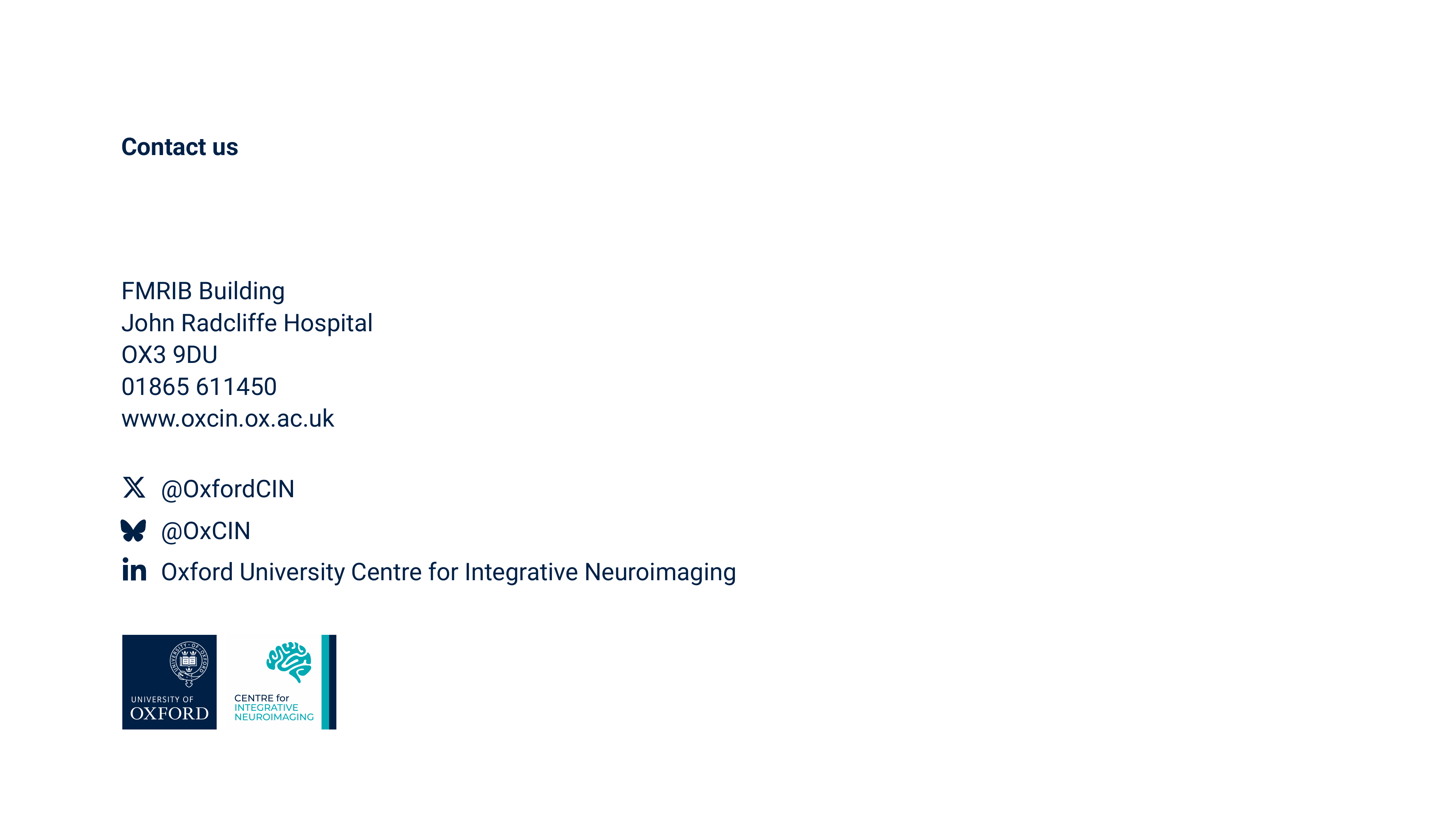

Contact us

FMRIB Building
John Radcliffe Hospital
OX3 9DU
01865 611450
www.oxcin.ox.ac.uk
@OxfordCIN
@OxCIN
Oxford University Centre for Integrative Neuroimaging